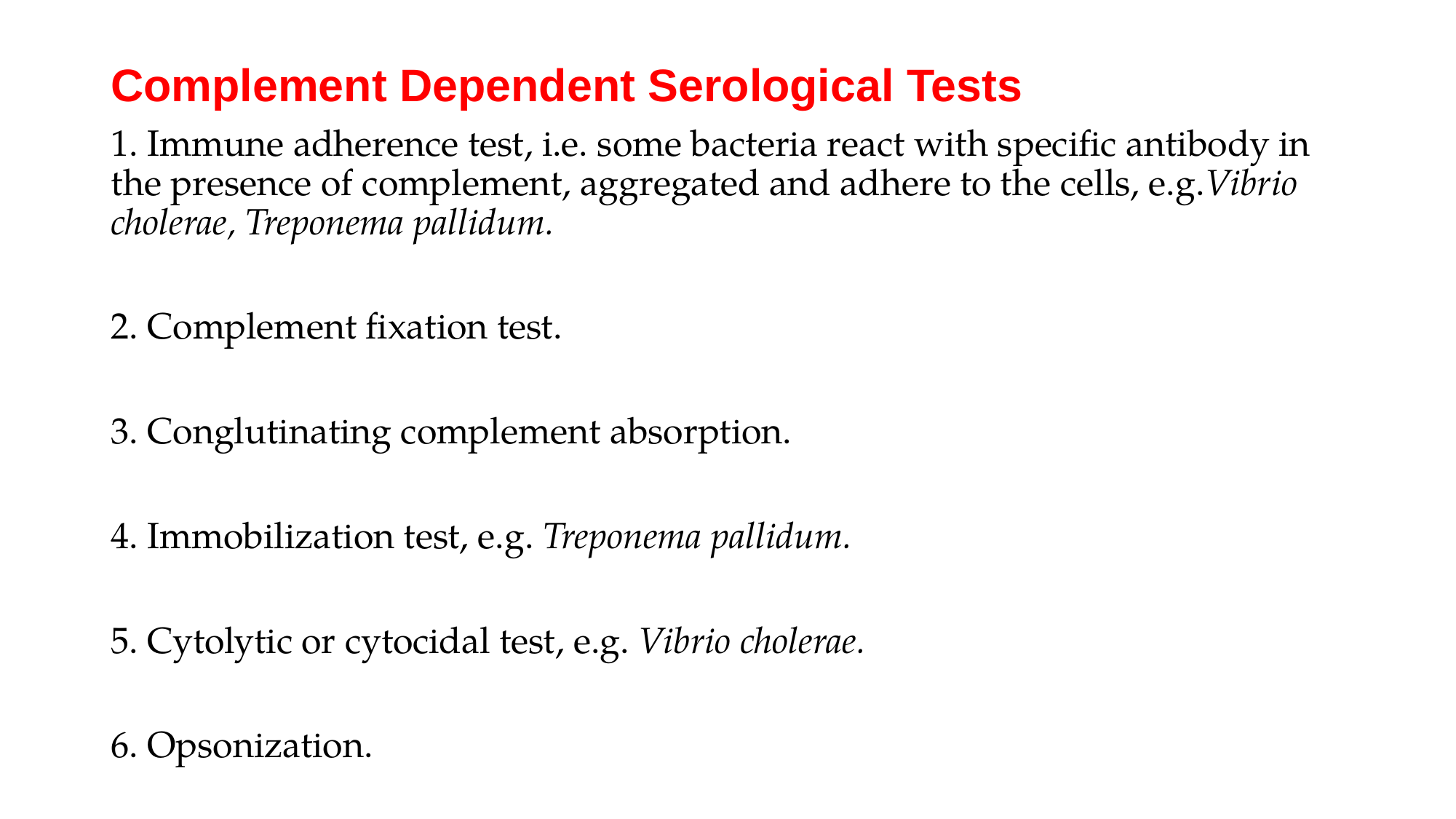

Complement Dependent Serological Tests
1. Immune adherence test, i.e. some bacteria react with specific antibody in the presence of complement, aggregated and adhere to the cells, e.g.Vibrio cholerae, Treponema pallidum.

2. Complement fixation test.

3. Conglutinating complement absorption.

4. Immobilization test, e.g. Treponema pallidum.

5. Cytolytic or cytocidal test, e.g. Vibrio cholerae.

6. Opsonization.